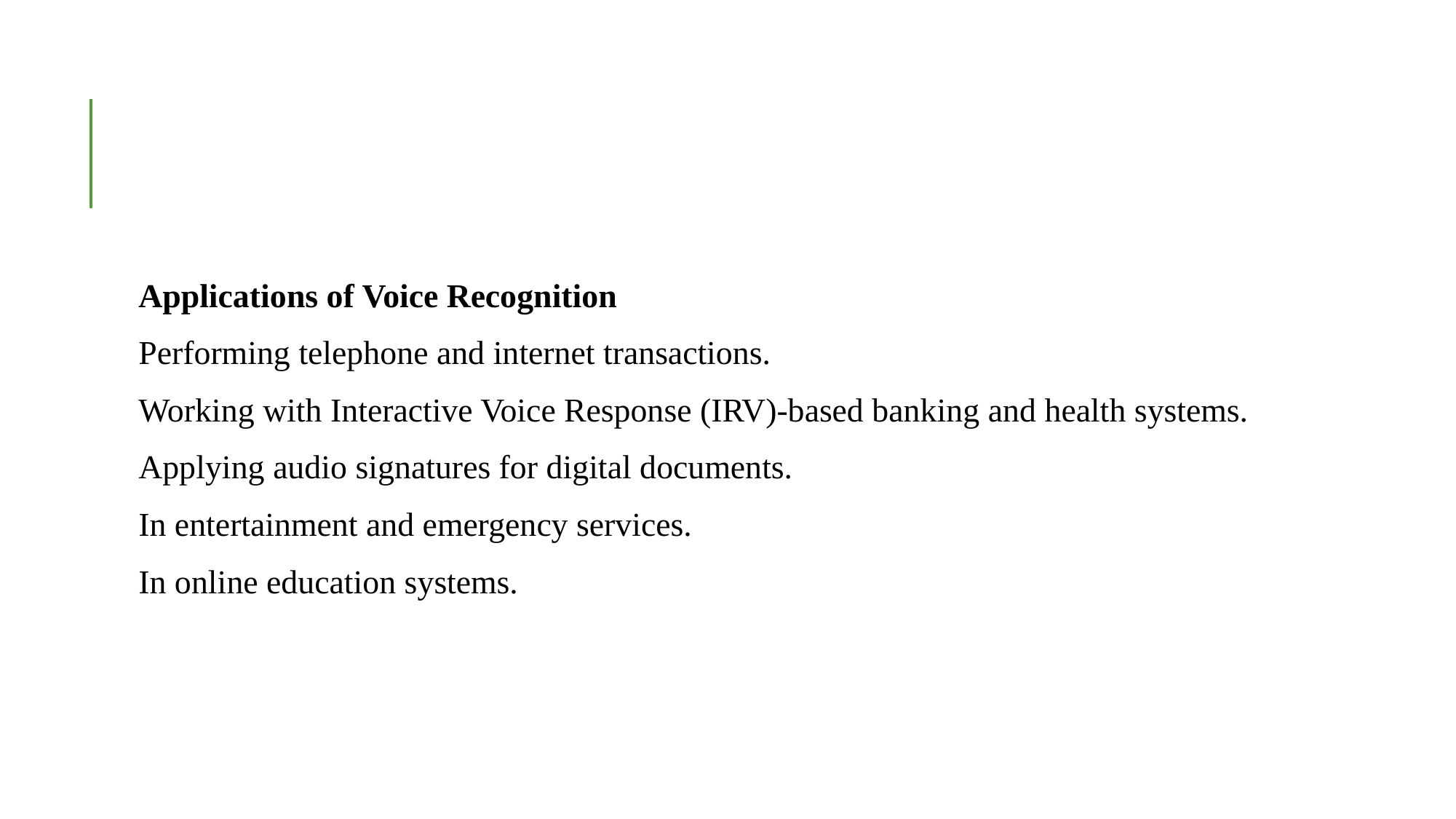

#
Applications of Voice Recognition
Performing telephone and internet transactions.
Working with Interactive Voice Response (IRV)-based banking and health systems.
Applying audio signatures for digital documents.
In entertainment and emergency services.
In online education systems.